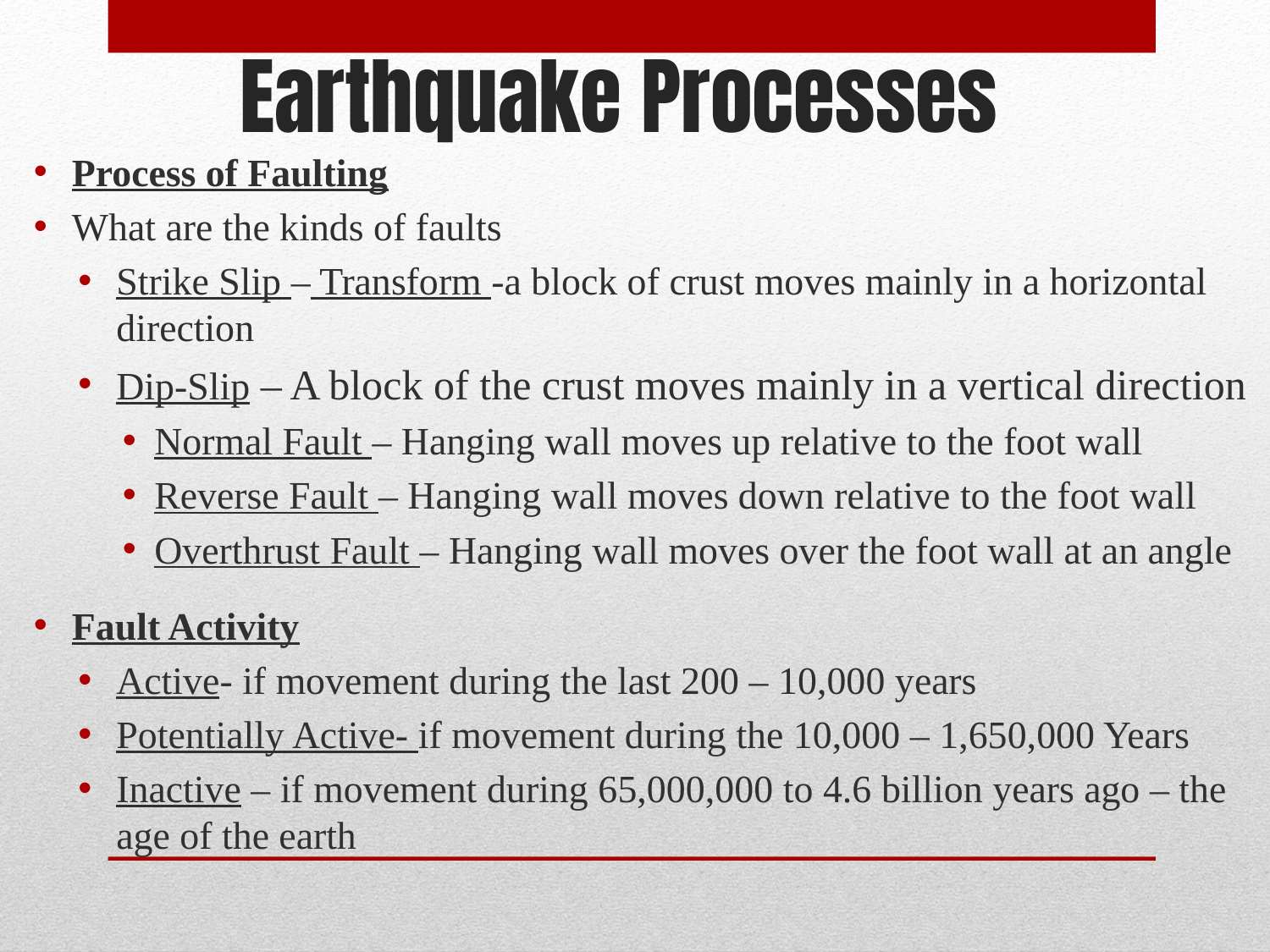

# Earthquake Processes
Process of Faulting
What are the kinds of faults
Strike Slip – Transform -a block of crust moves mainly in a horizontal direction
Dip-Slip – A block of the crust moves mainly in a vertical direction
Normal Fault – Hanging wall moves up relative to the foot wall
Reverse Fault – Hanging wall moves down relative to the foot wall
Overthrust Fault – Hanging wall moves over the foot wall at an angle

Fault Activity
Active- if movement during the last 200 – 10,000 years
Potentially Active- if movement during the 10,000 – 1,650,000 Years
Inactive – if movement during 65,000,000 to 4.6 billion years ago – the age of the earth